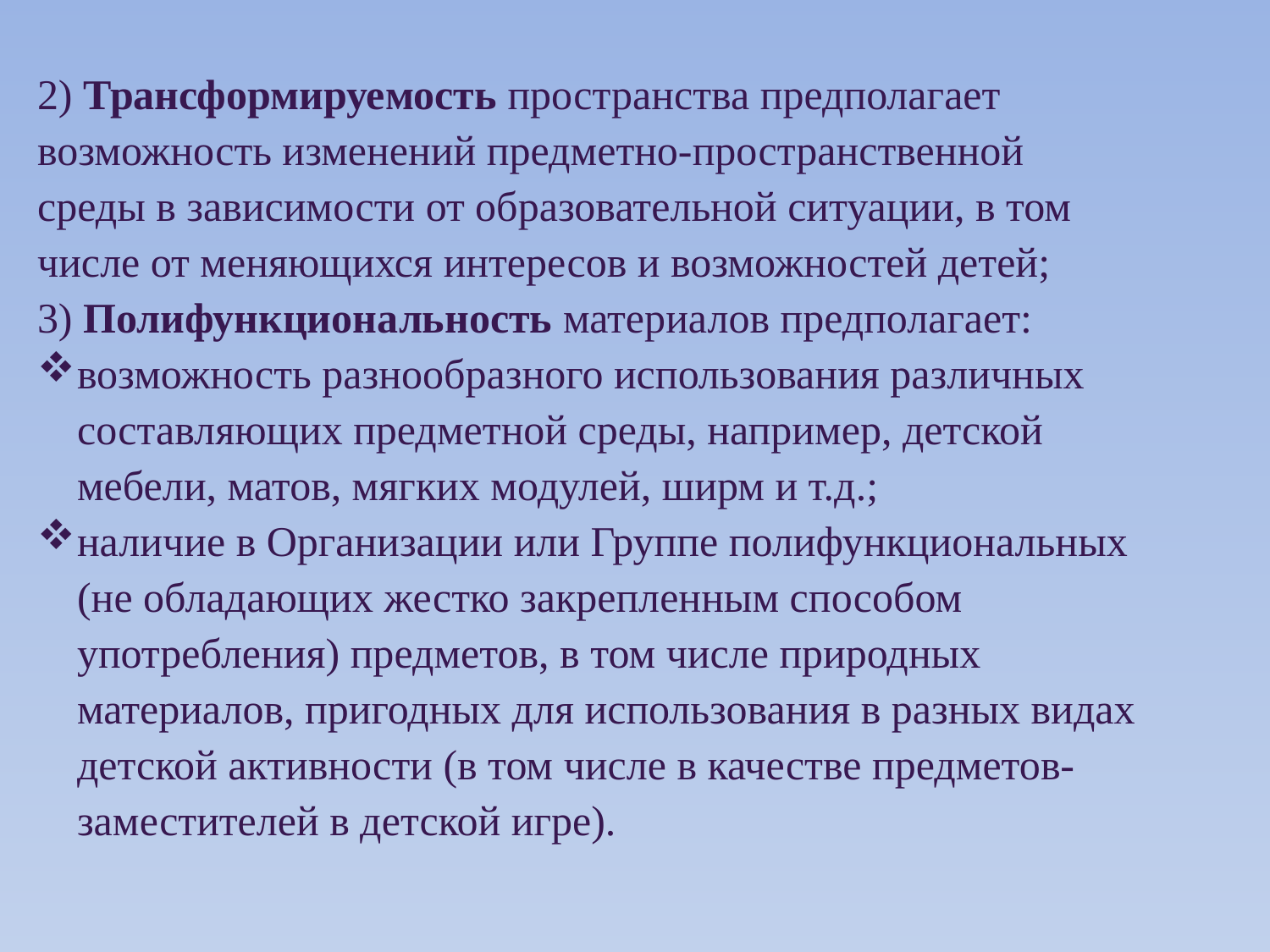

2) Трансформируемость пространства предполагает возможность изменений предметно-пространственной среды в зависимости от образовательной ситуации, в том числе от меняющихся интересов и возможностей детей;
3) Полифункциональность материалов предполагает:
возможность разнообразного использования различных составляющих предметной среды, например, детской мебели, матов, мягких модулей, ширм и т.д.;
наличие в Организации или Группе полифункциональных (не обладающих жестко закрепленным способом употребления) предметов, в том числе природных материалов, пригодных для использования в разных видах детской активности (в том числе в качестве предметов-заместителей в детской игре).